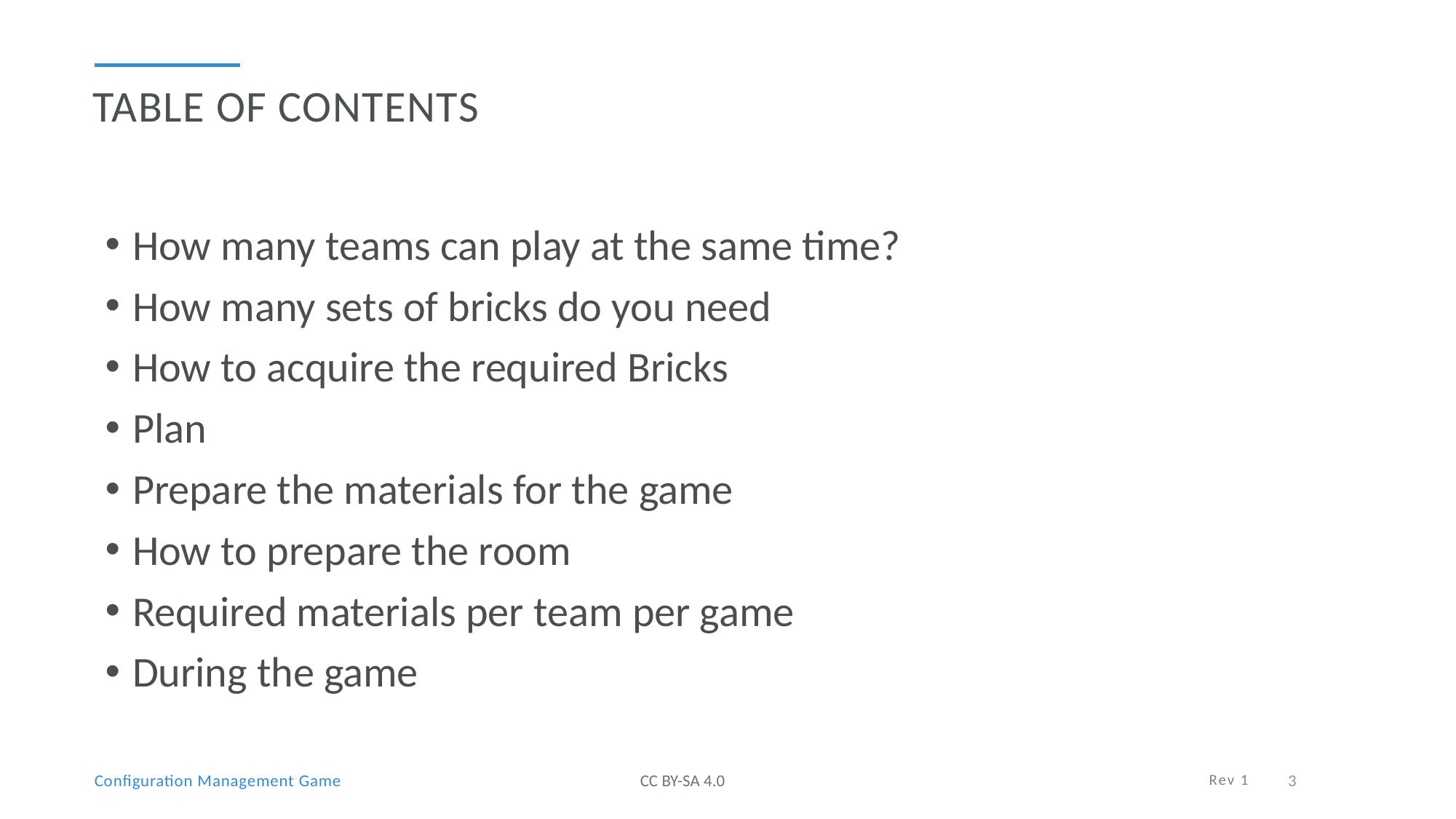

Table of Contents

How many teams can play at the same time?
How many sets of bricks do you need
How to acquire the required Bricks
Plan
Prepare the materials for the game
How to prepare the room
Required materials per team per game
During the game

Rev 1